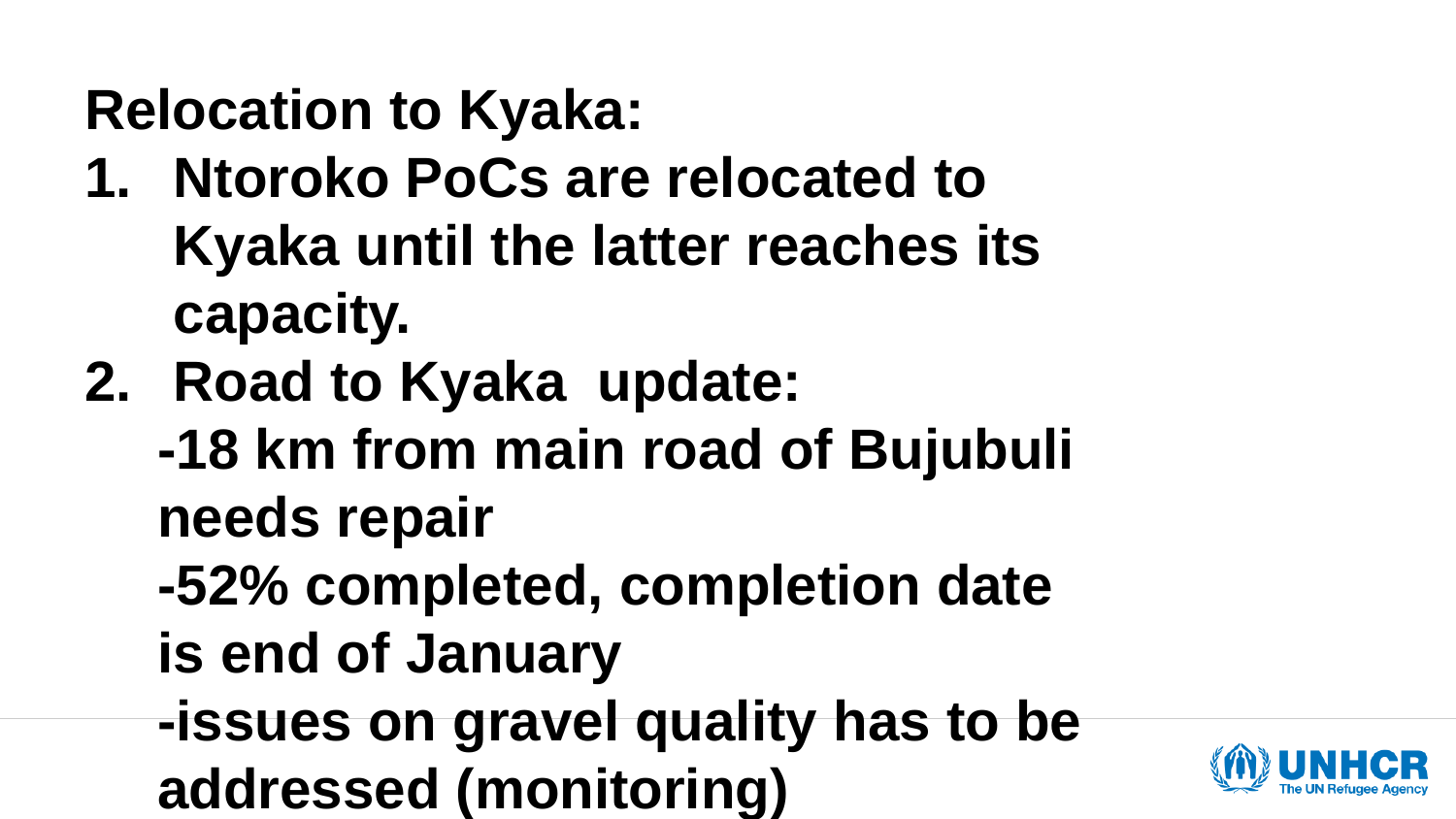

Relocation to Kyaka:
Ntoroko PoCs are relocated to Kyaka until the latter reaches its capacity.
Road to Kyaka  update:
-18 km from main road of Bujubuli needs repair
-52% completed, completion date is end of January
-issues on gravel quality has to be addressed (monitoring)
-issues on thickness of gravel area has to be monitored